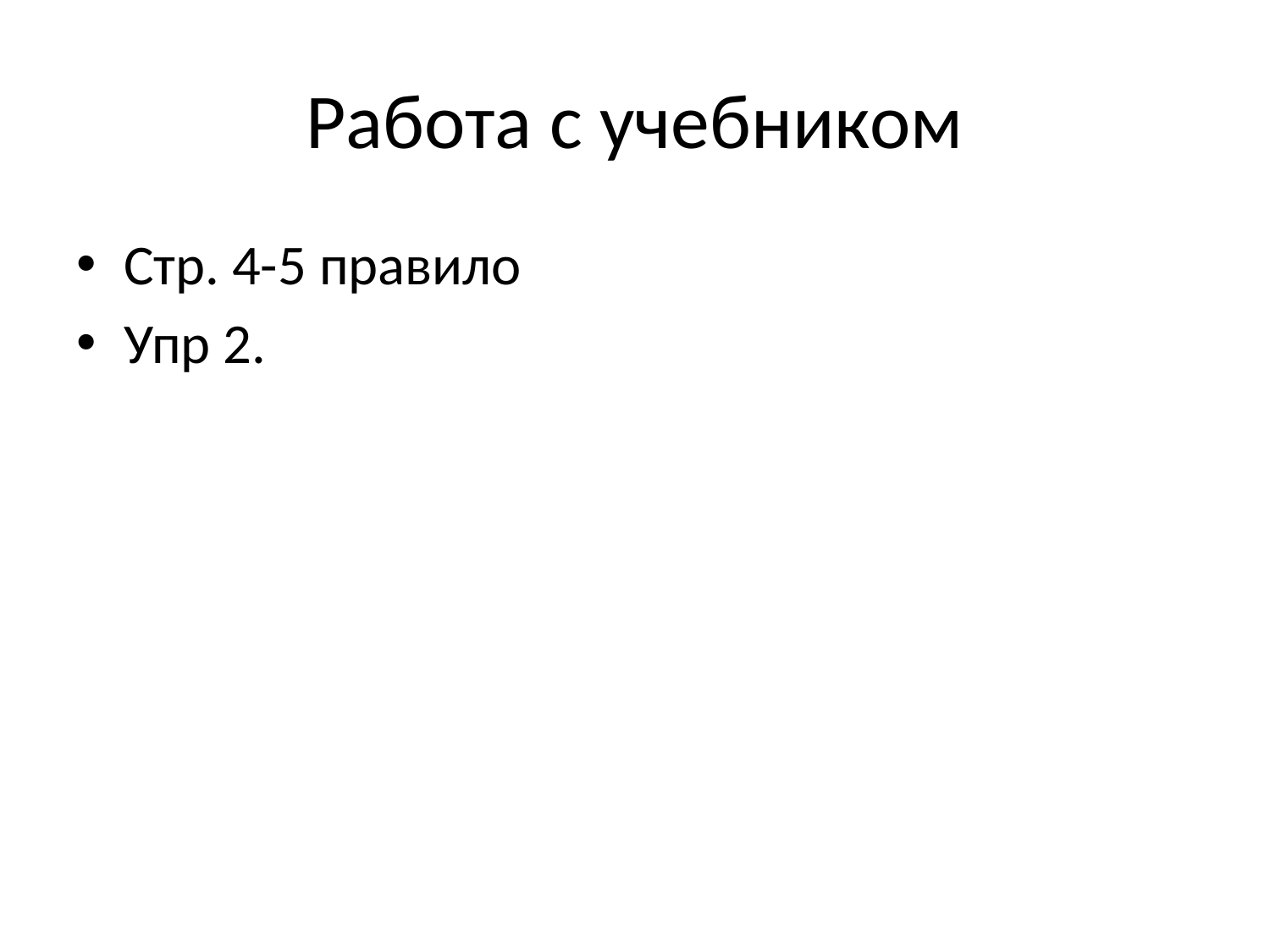

# Работа с учебником
Стр. 4-5 правило
Упр 2.